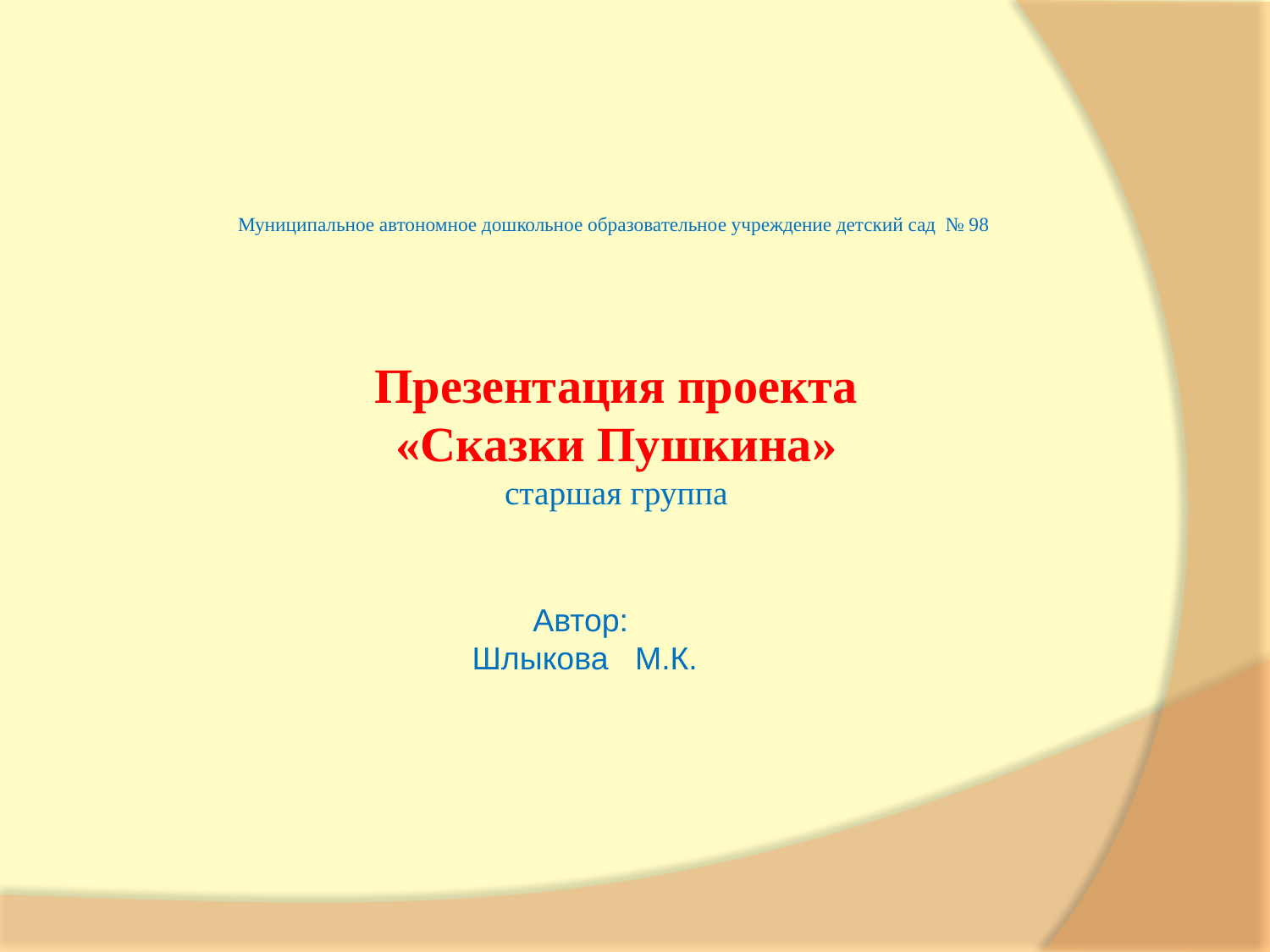

# Муниципальное автономное дошкольное образовательное учреждение детский сад  № 98 Презентация проекта «Сказки Пушкина» старшая группа

Автор:
Шлыкова   М.К.